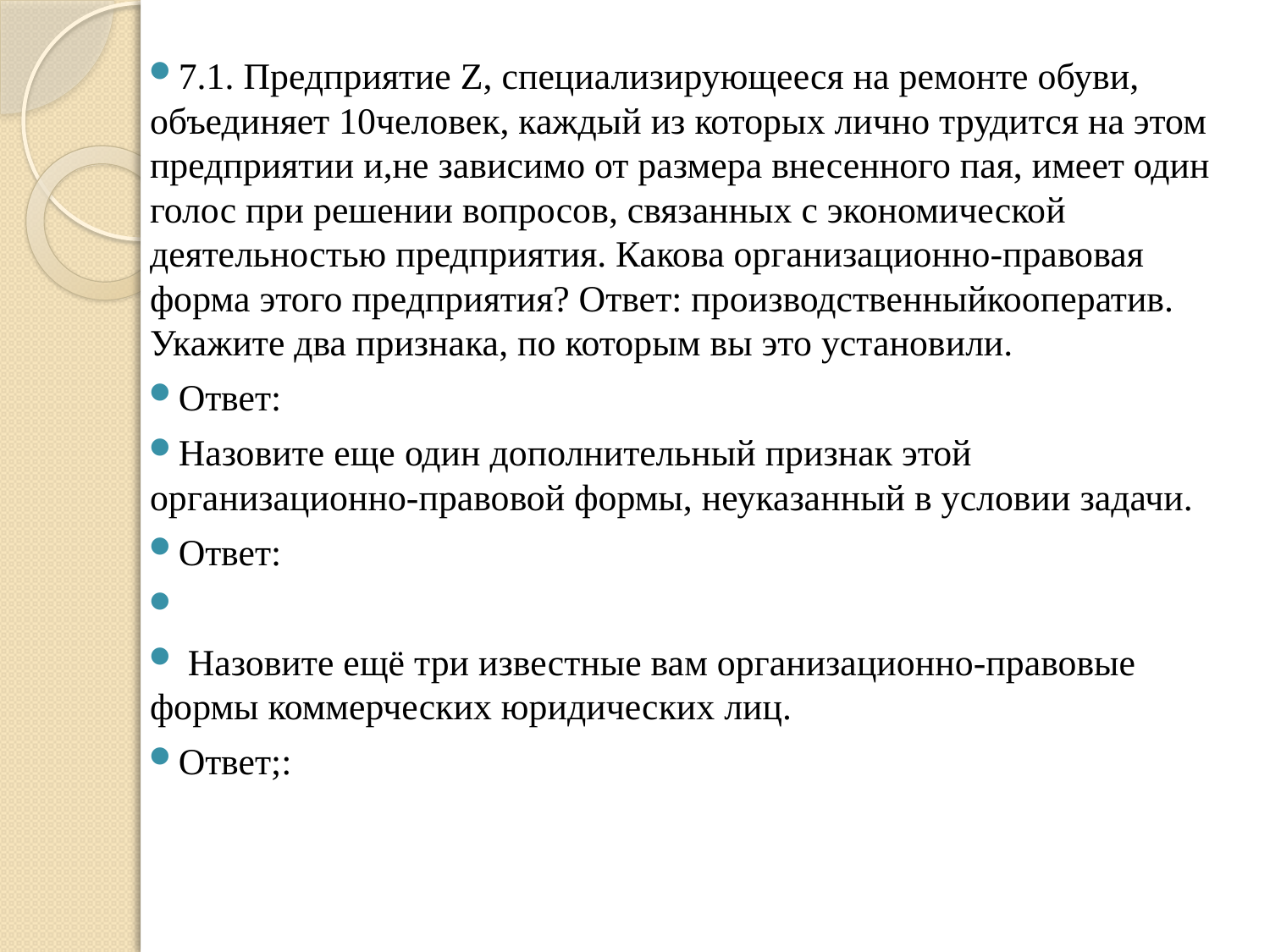

#
7.1. Предприятие Z, специализирующееся на ремонте обуви, объединяет 10человек, каждый из которых лично трудится на этом предприятии и,не зависимо от размера внесенного пая, имеет один голос при решении вопросов, связанных с экономической деятельностью предприятия. Какова организационно-правовая форма этого предприятия? Ответ: производственныйкооператив. Укажите два признака, по которым вы это установили.
Ответ:
Назовите еще один дополнительный признак этой организационно-правовой формы, неуказанный в условии задачи.
Ответ:

 Назовите ещё три известные вам организационно-правовые формы коммерческих юридических лиц.
Ответ;: